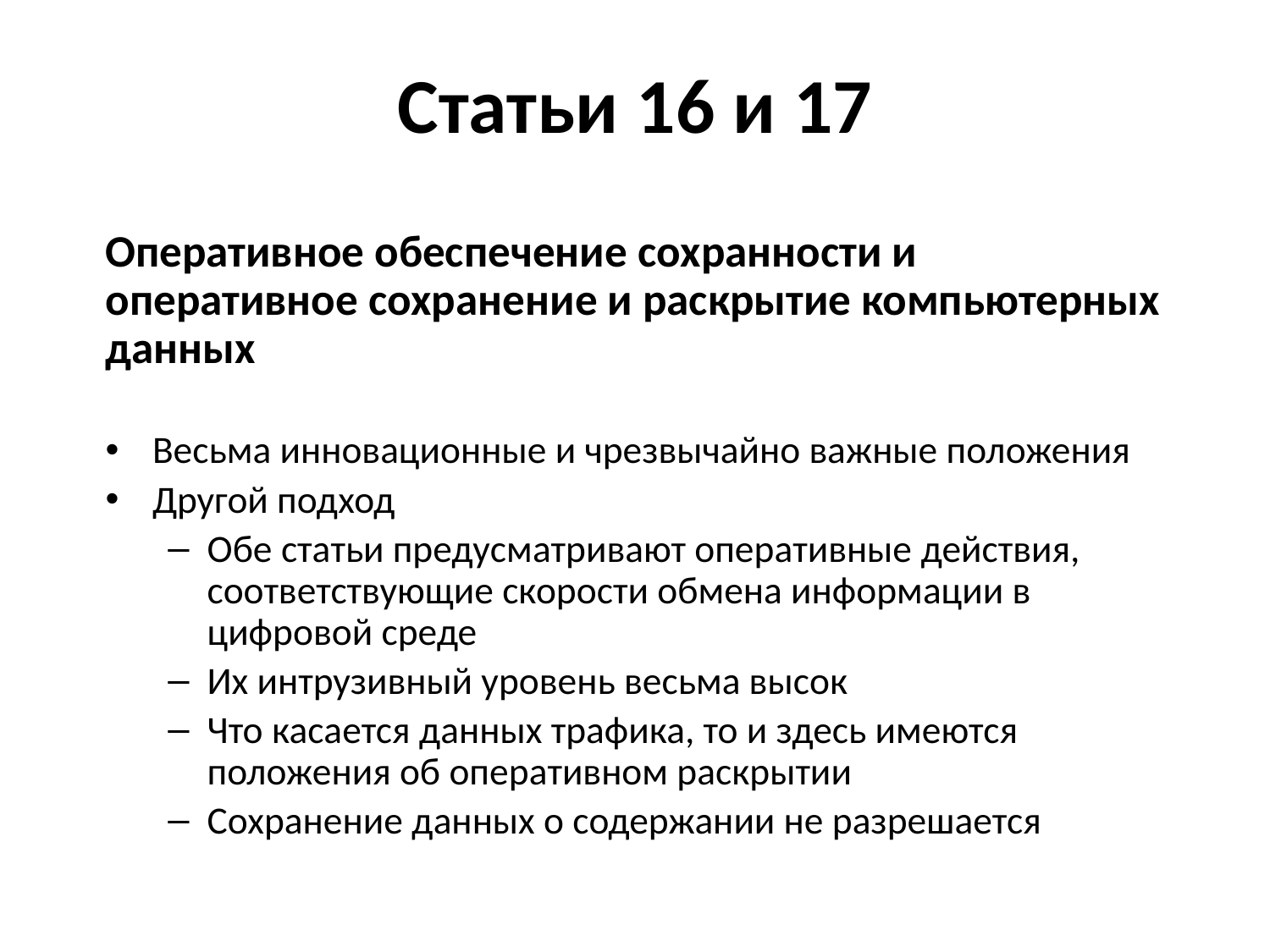

# Статьи 16 и 17
Оперативное обеспечение сохранности и оперативное сохранение и раскрытие компьютерных данных

Весьма инновационные и чрезвычайно важные положения
Другой подход
Обе статьи предусматривают оперативные действия, соответствующие скорости обмена информации в цифровой среде
Их интрузивный уровень весьма высок
Что касается данных трафика, то и здесь имеются положения об оперативном раскрытии
Сохранение данных о содержании не разрешается